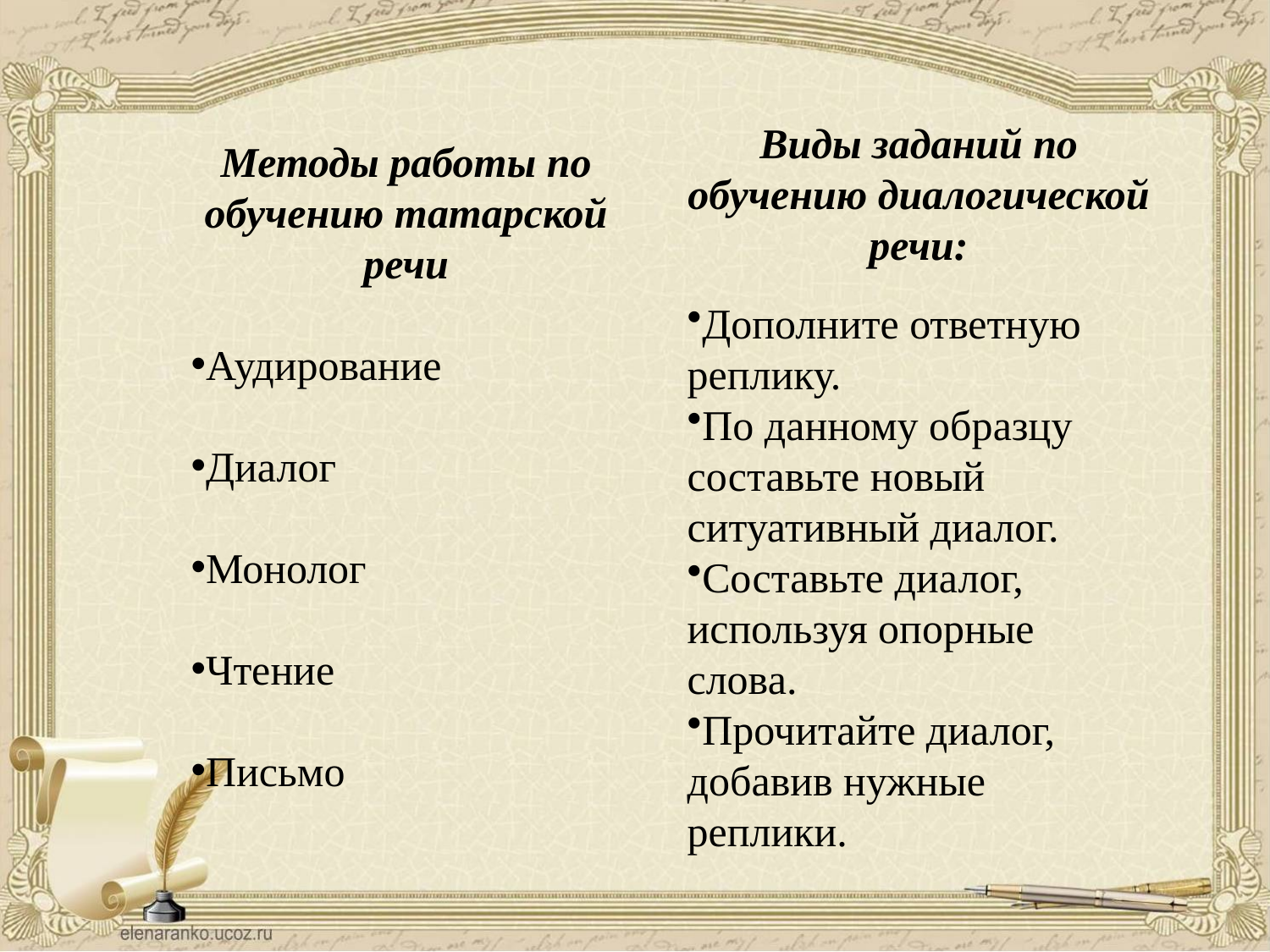

Виды заданий по обучению диалогической речи:
Методы работы по обучению татарской речи

Аудирование

Диалог

Монолог

Чтение

Письмо

Дополните ответную реплику.
По данному образцу составьте новый ситуативный диалог.
Составьте диалог, используя опорные слова.
Прочитайте диалог, добавив нужные реплики.